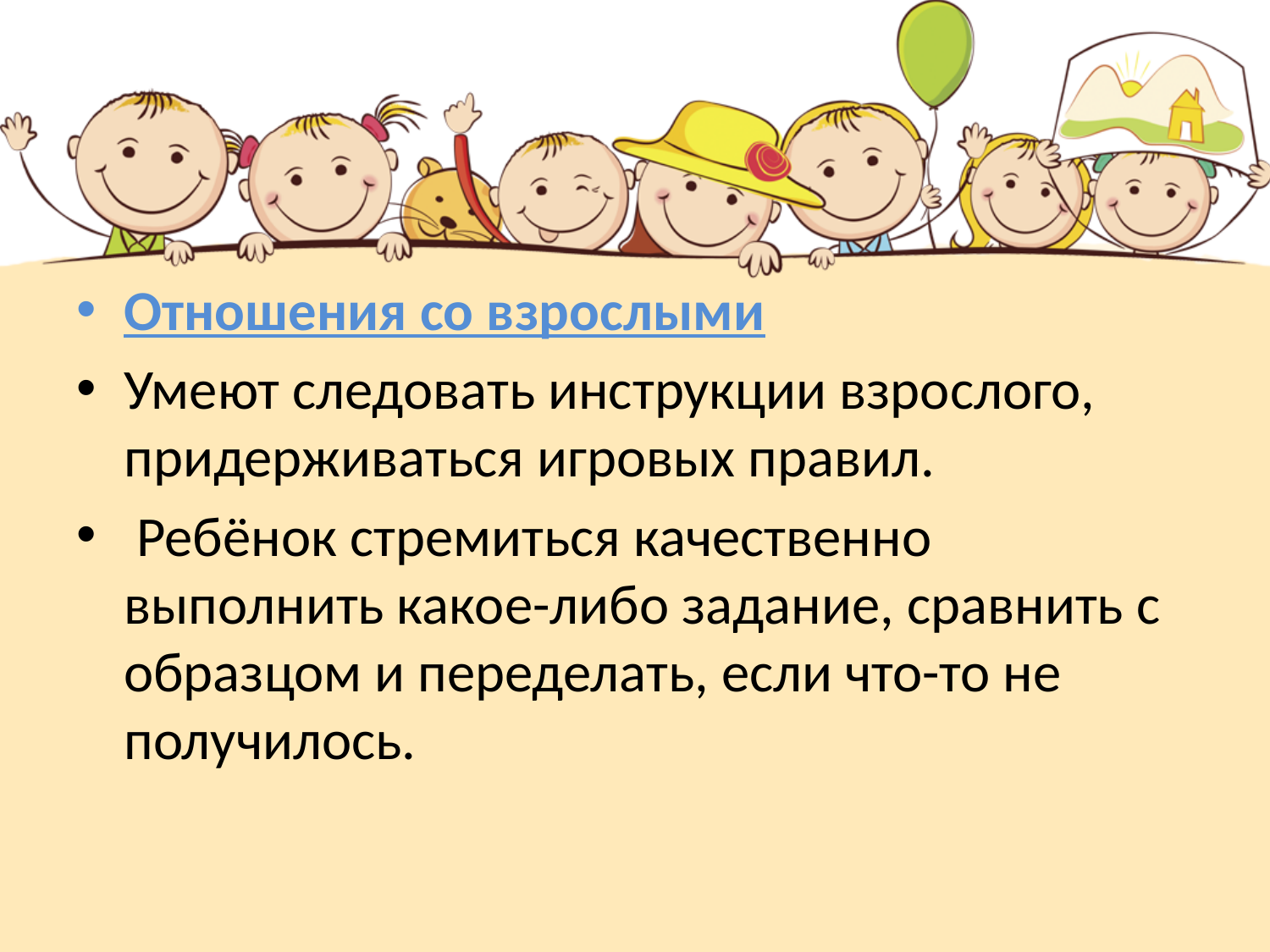

Отношения со взрослыми
Умеют следовать инструкции взрослого, придерживаться игровых правил.
 Ребёнок стремиться качественно выполнить какое-либо задание, сравнить с образцом и переделать, если что-то не получилось.